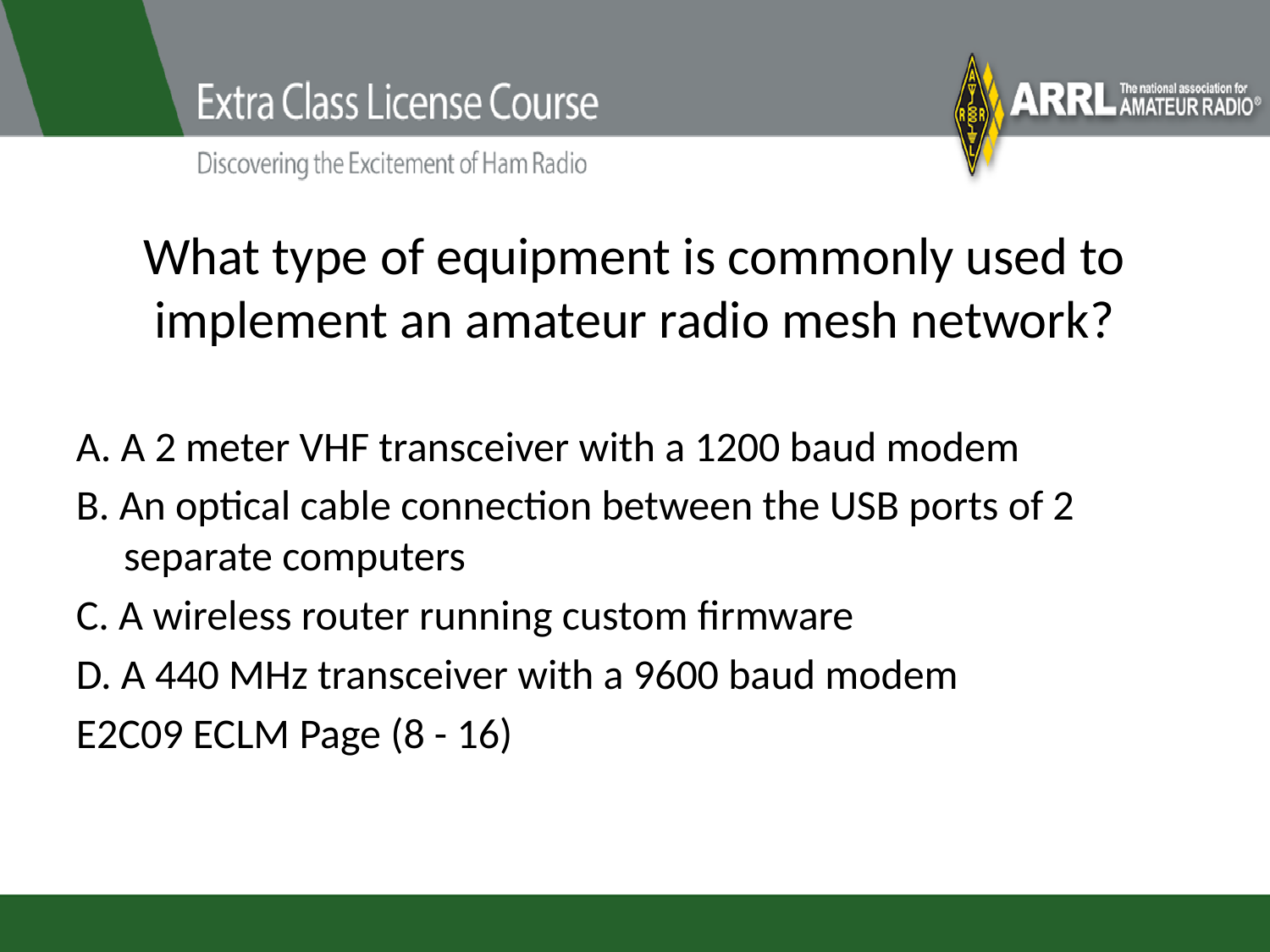

# What type of equipment is commonly used to implement an amateur radio mesh network?
A. A 2 meter VHF transceiver with a 1200 baud modem
B. An optical cable connection between the USB ports of 2 separate computers
C. A wireless router running custom firmware
D. A 440 MHz transceiver with a 9600 baud modem
E2C09 ECLM Page (8 - 16)